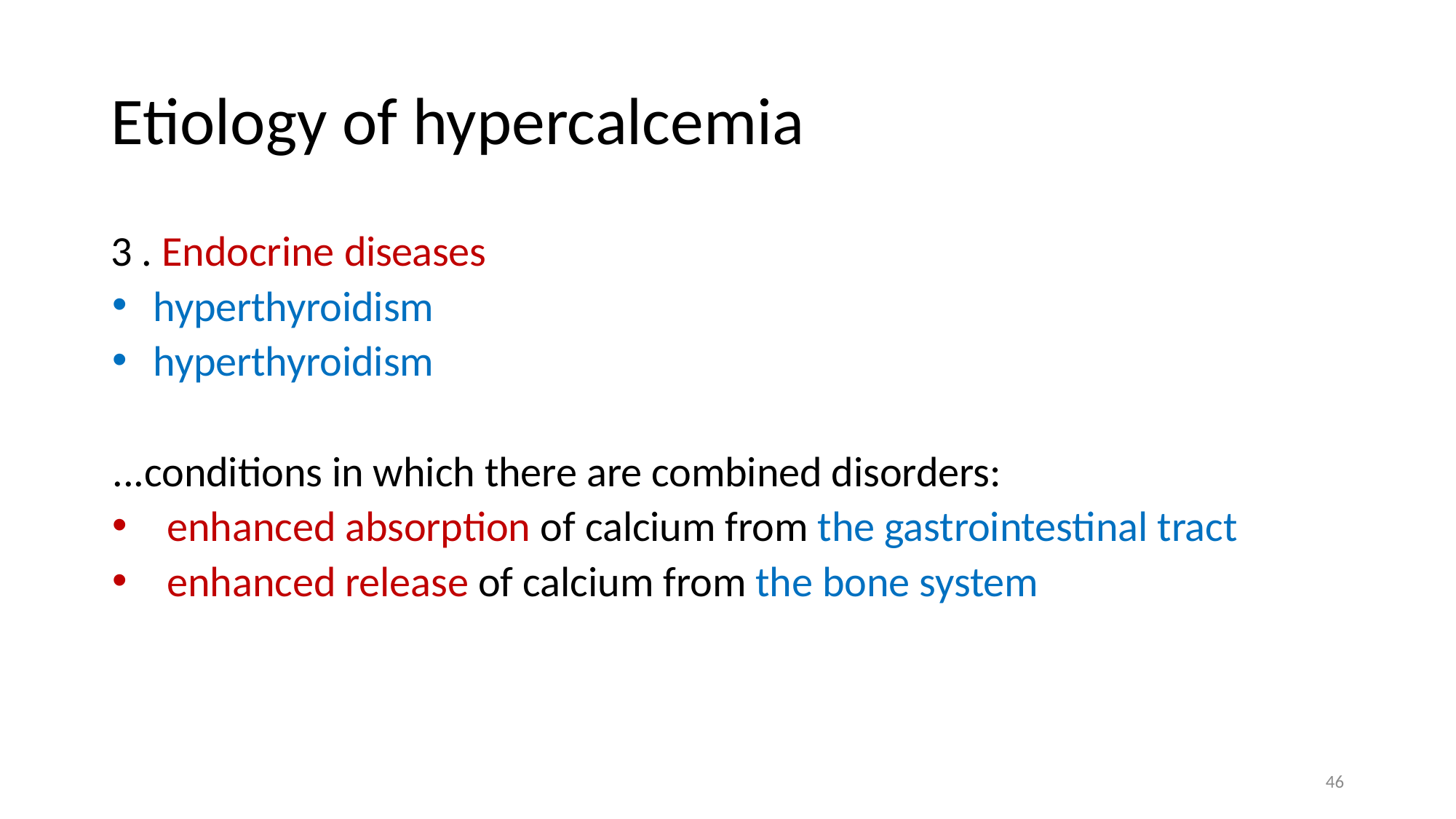

# Etiology of hypercalcemia
3 . Endocrine diseases
hyperthyroidism
hyperthyroidism

...conditions in which there are combined disorders:
enhanced absorption of calcium from the gastrointestinal tract
enhanced release of calcium from the bone system

46